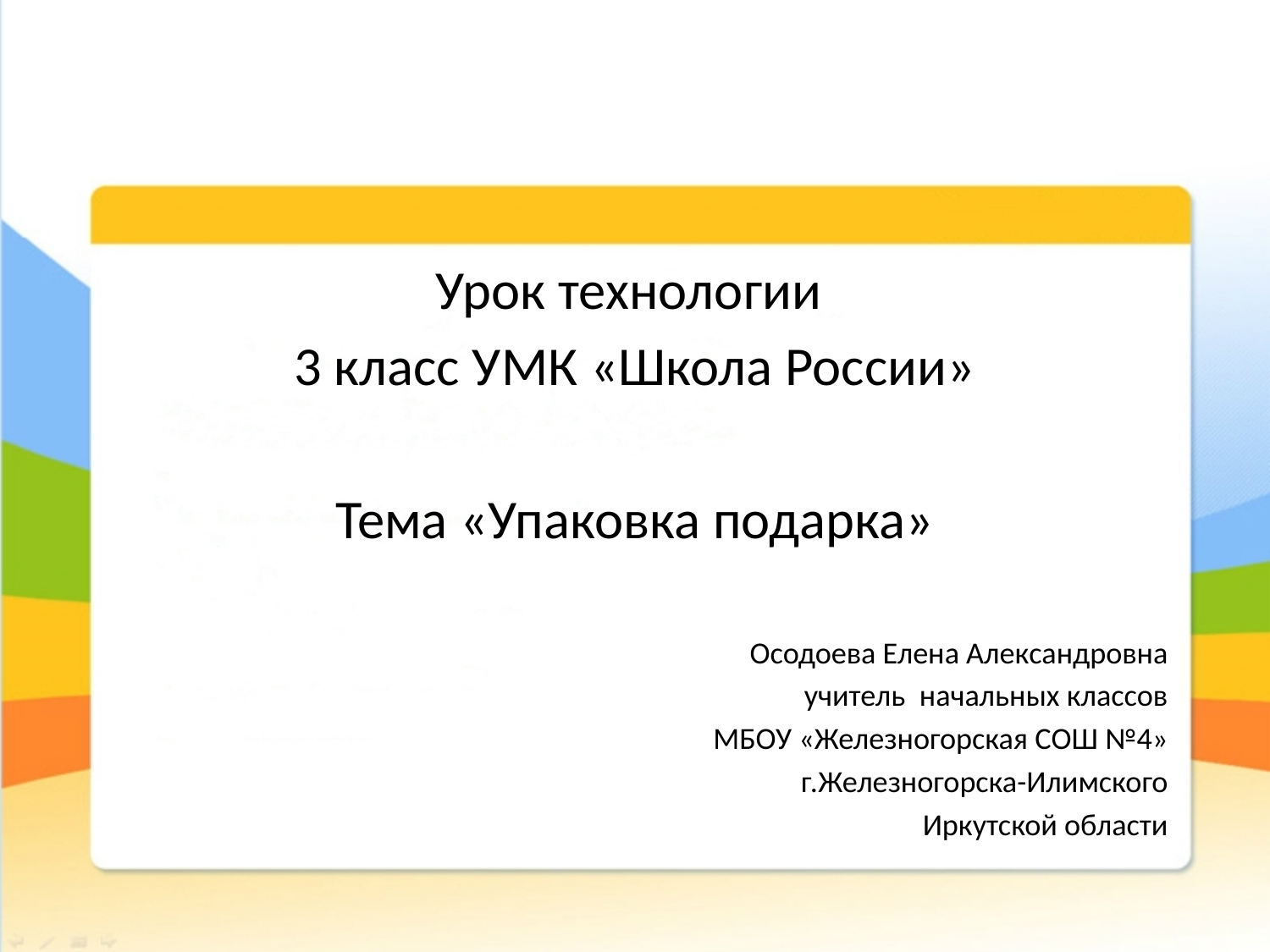

#
Урок технологии
3 класс УМК «Школа России»

Тема «Упаковка подарка»

Осодоева Елена Александровна
учитель  начальных классов
МБОУ «Железногорская СОШ №4»
г.Железногорска-Илимского
Иркутской области